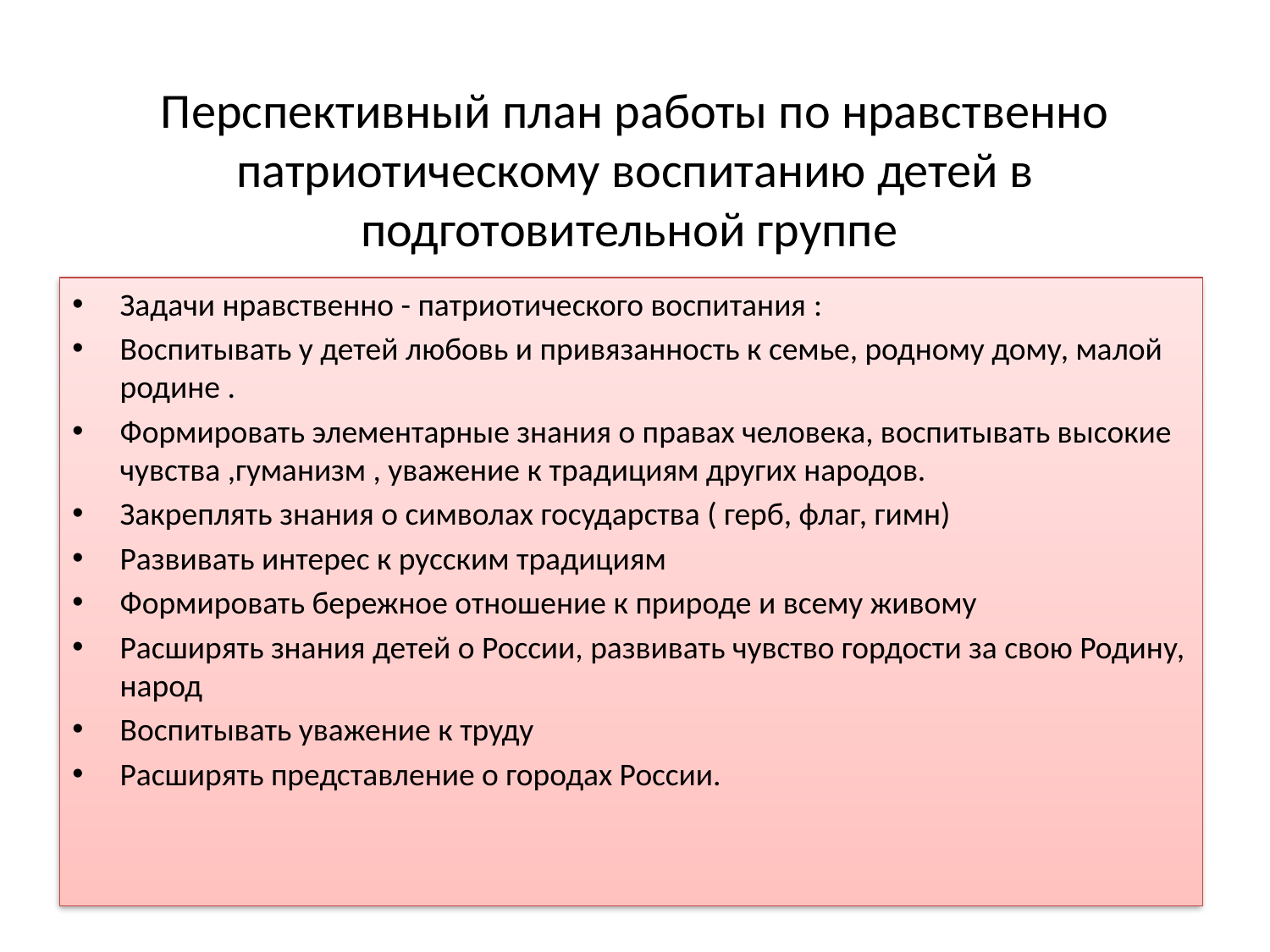

# Перспективный план работы по нравственно патриотическому воспитанию детей в подготовительной группе
Задачи нравственно - патриотического воспитания :
Воспитывать у детей любовь и привязанность к семье, родному дому, малой родине .
Формировать элементарные знания о правах человека, воспитывать высокие чувства ,гуманизм , уважение к традициям других народов.
Закреплять знания о символах государства ( герб, флаг, гимн)
Развивать интерес к русским традициям
Формировать бережное отношение к природе и всему живому
Расширять знания детей о России, развивать чувство гордости за свою Родину, народ
Воспитывать уважение к труду
Расширять представление о городах России.